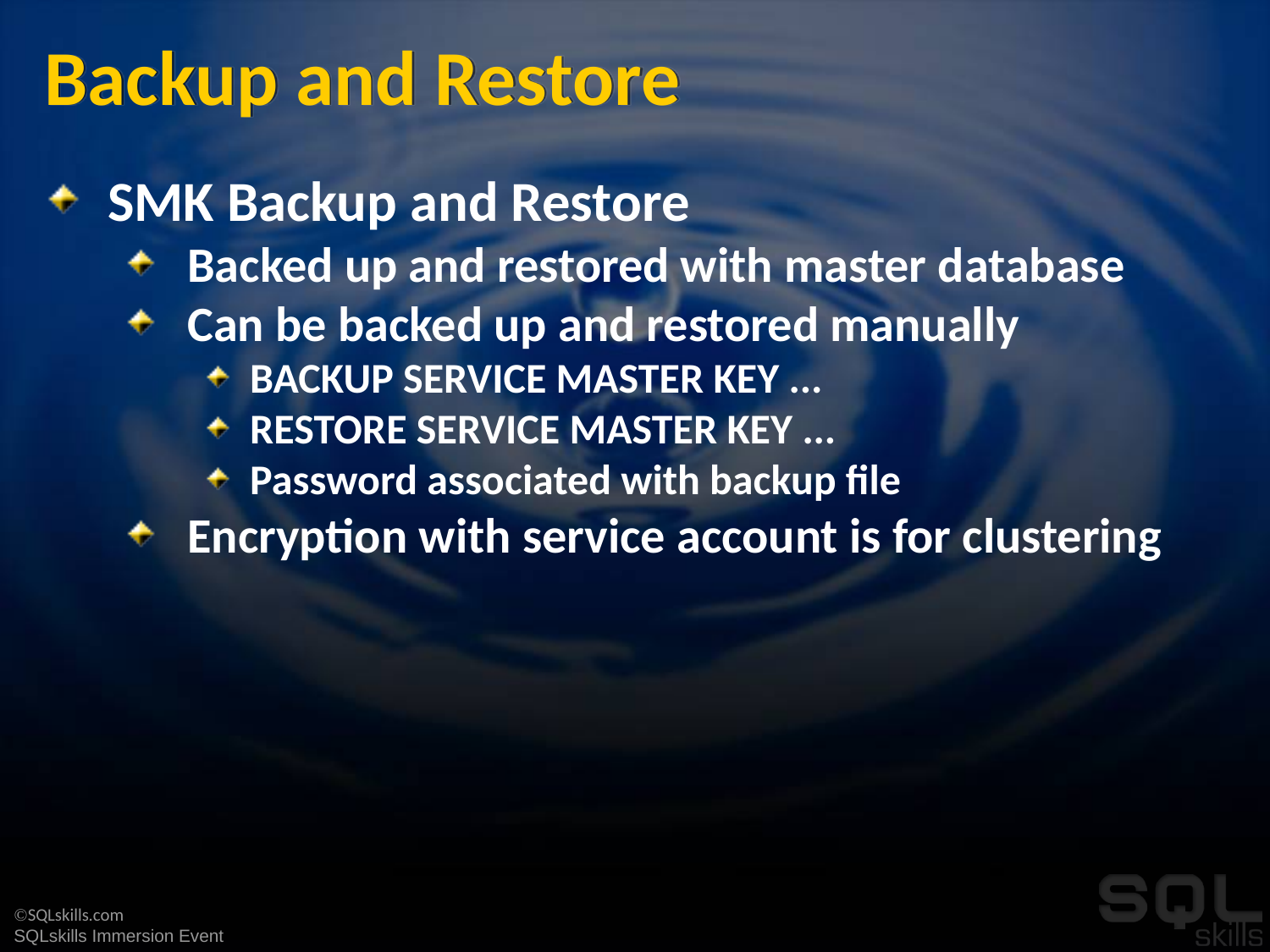

# Backup and Restore
SMK Backup and Restore
Backed up and restored with master database
Can be backed up and restored manually
BACKUP SERVICE MASTER KEY ...
RESTORE SERVICE MASTER KEY ...
Password associated with backup file
Encryption with service account is for clustering